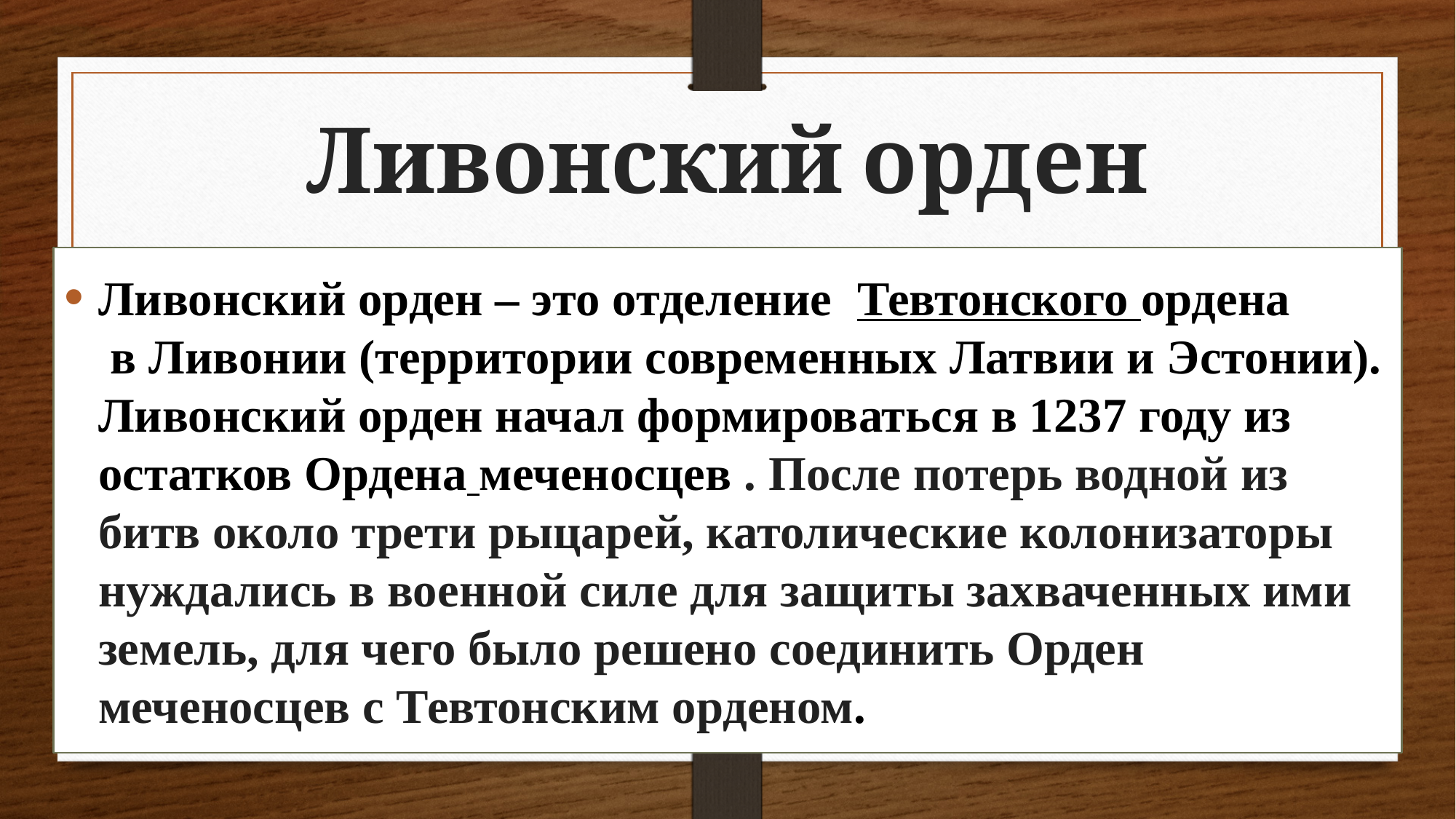

# Ливонский орден
Ливонский орден – это отделение  Тевтонского ордена  в Ливонии (территории современных Латвии и Эстонии). Ливонский орден начал формироваться в 1237 году из остатков Ордена меченосцев . После потерь водной из битв около трети рыцарей, католические колонизаторы нуждались в военной силе для защиты захваченных ими земель, для чего было решено соединить Орден меченосцев с Тевтонским орденом.